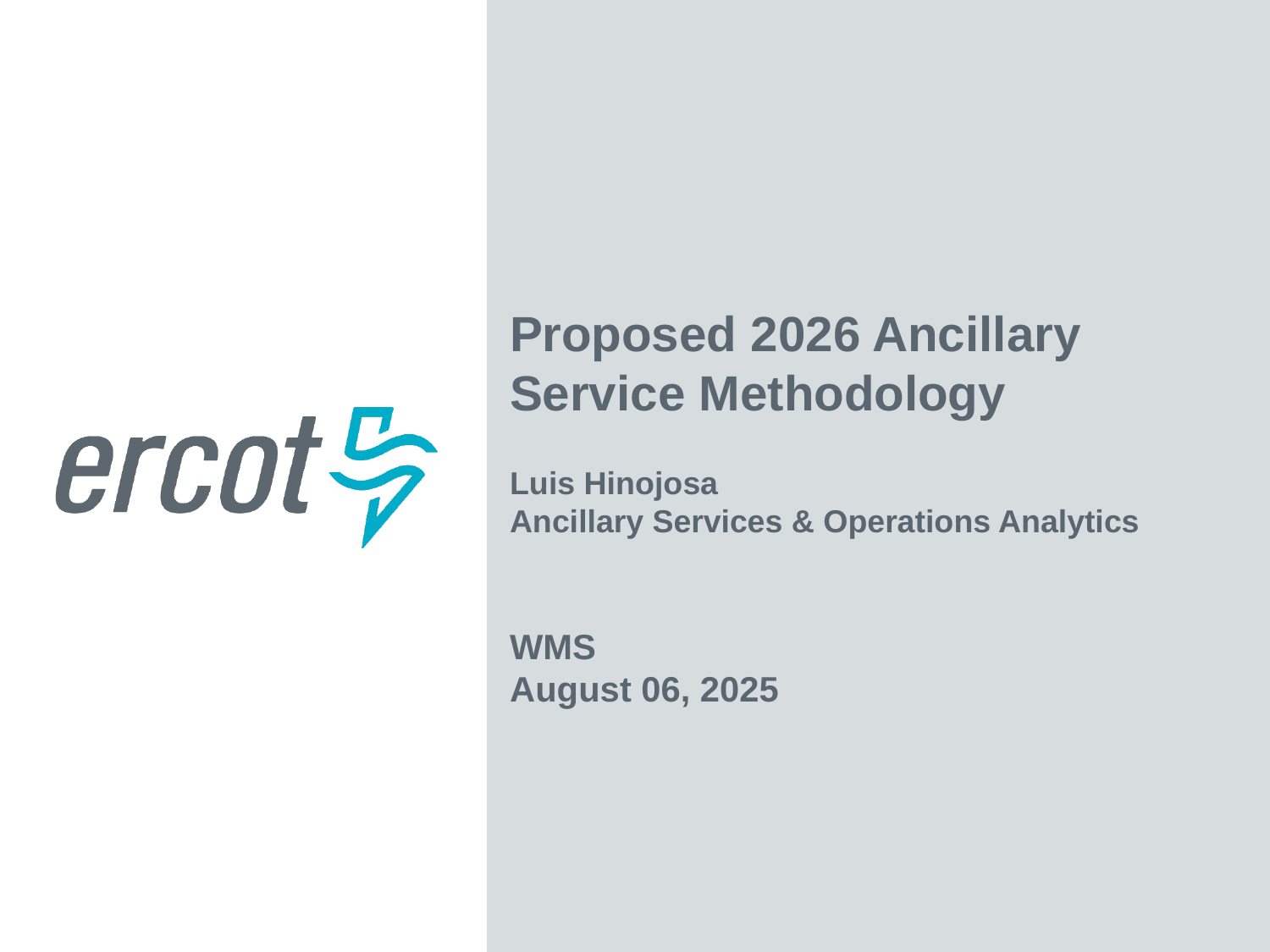

Proposed 2026 Ancillary Service Methodology

Luis Hinojosa
Ancillary Services & Operations Analytics

WMS
August 06, 2025